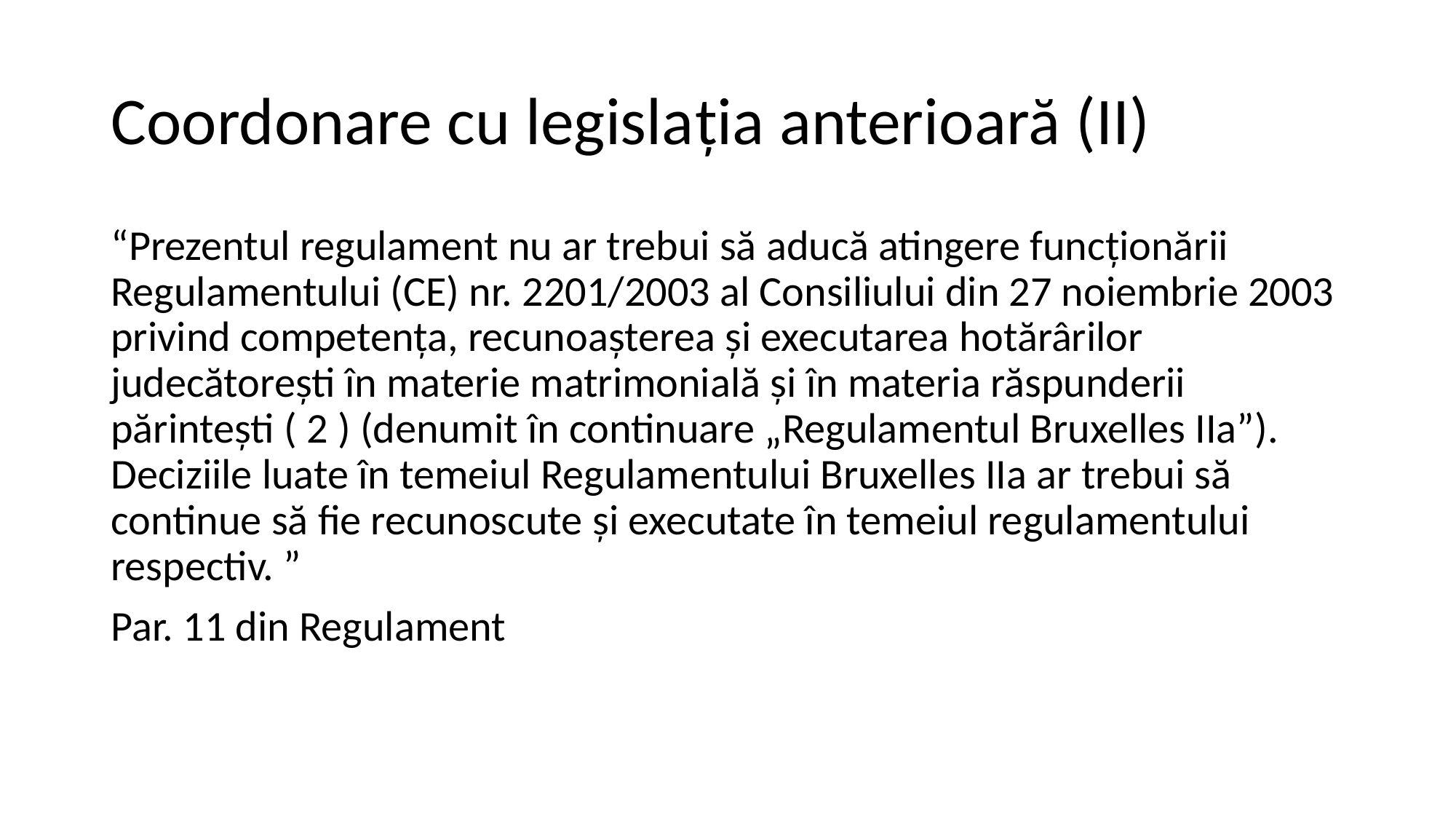

# Coordonare cu legislația anterioară (II)
“Prezentul regulament nu ar trebui să aducă atingere funcționării Regulamentului (CE) nr. 2201/2003 al Consiliului din 27 noiembrie 2003 privind competența, recunoașterea și executarea hotărârilor judecătorești în materie matrimonială și în materia răspunderii părintești ( 2 ) (denumit în continuare „Regulamentul Bruxelles IIa”). Deciziile luate în temeiul Regulamentului Bruxelles IIa ar trebui să continue să fie recunoscute și executate în temeiul regulamentului respectiv. ”
Par. 11 din Regulament